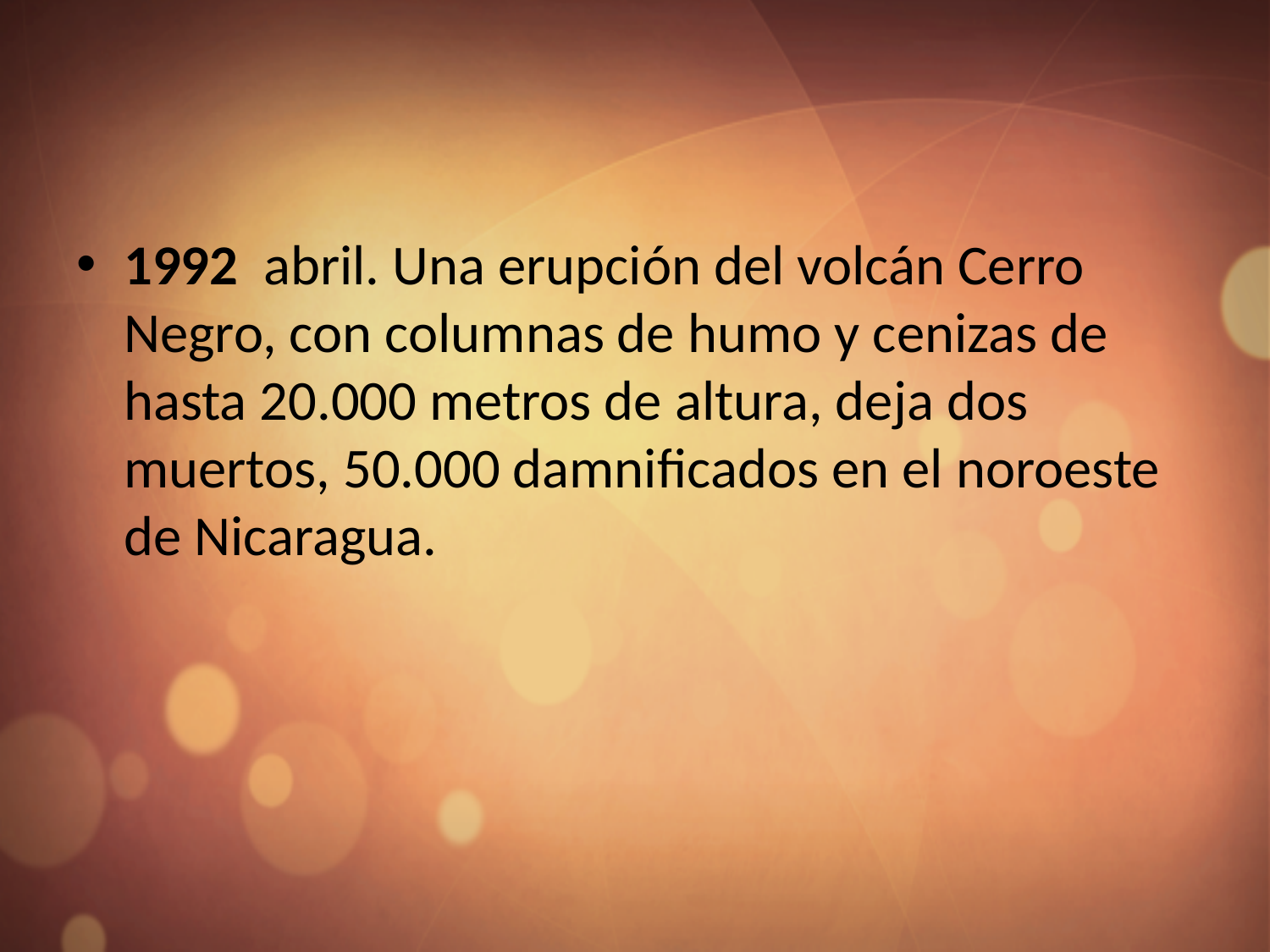

#
1992  abril. Una erupción del volcán Cerro Negro, con columnas de humo y cenizas de hasta 20.000 metros de altura, deja dos muertos, 50.000 damnificados en el noroeste de Nicaragua.